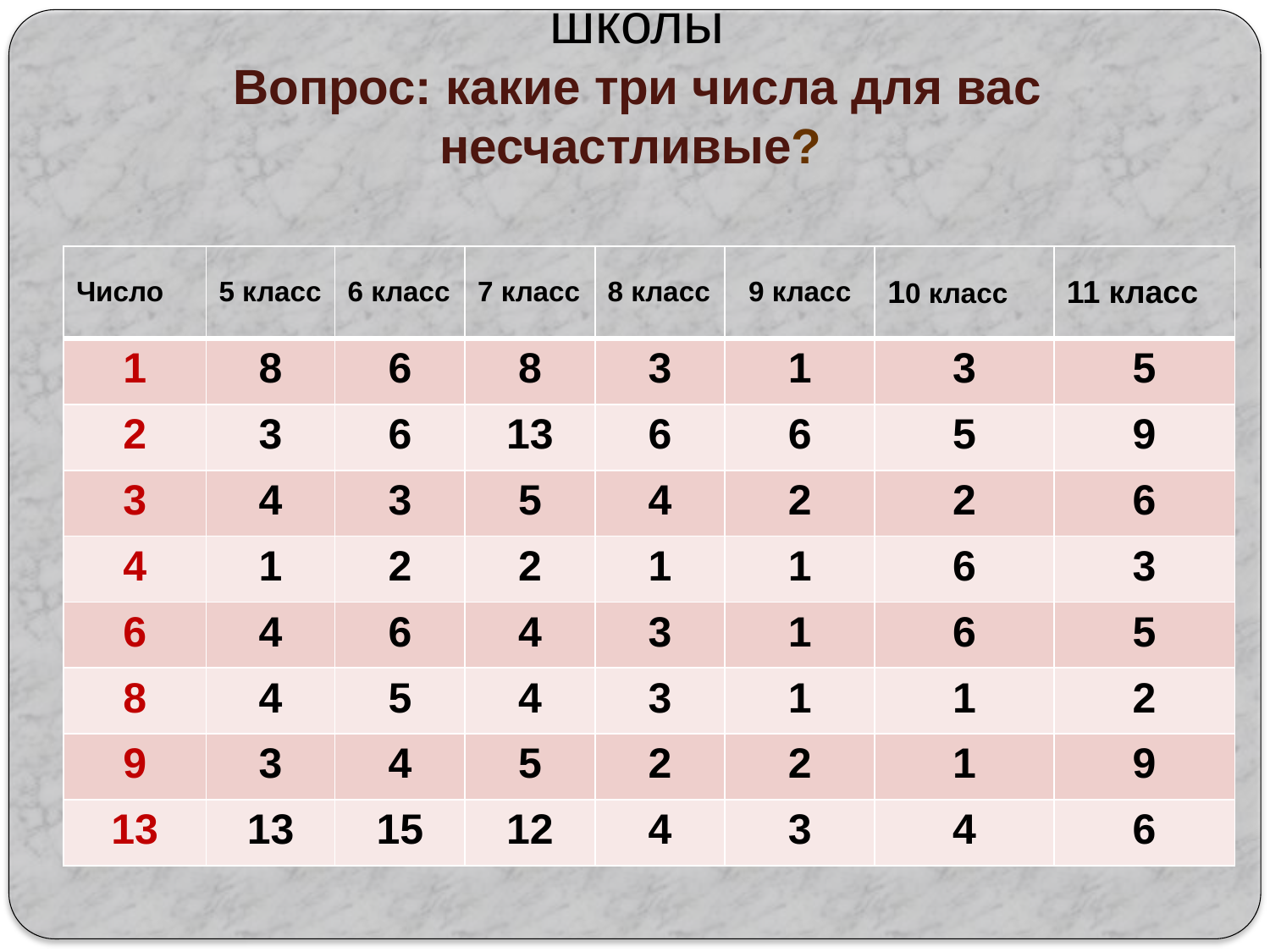

# Результаты анкетирования 175 учеников школы Вопрос: какие три числа для вас несчастливые?
| Число | 5 класс | 6 класс | 7 класс | 8 класс | 9 класс | 10 класс | 11 класс |
| --- | --- | --- | --- | --- | --- | --- | --- |
| 1 | 8 | 6 | 8 | 3 | 1 | 3 | 5 |
| 2 | 3 | 6 | 13 | 6 | 6 | 5 | 9 |
| 3 | 4 | 3 | 5 | 4 | 2 | 2 | 6 |
| 4 | 1 | 2 | 2 | 1 | 1 | 6 | 3 |
| 6 | 4 | 6 | 4 | 3 | 1 | 6 | 5 |
| 8 | 4 | 5 | 4 | 3 | 1 | 1 | 2 |
| 9 | 3 | 4 | 5 | 2 | 2 | 1 | 9 |
| 13 | 13 | 15 | 12 | 4 | 3 | 4 | 6 |